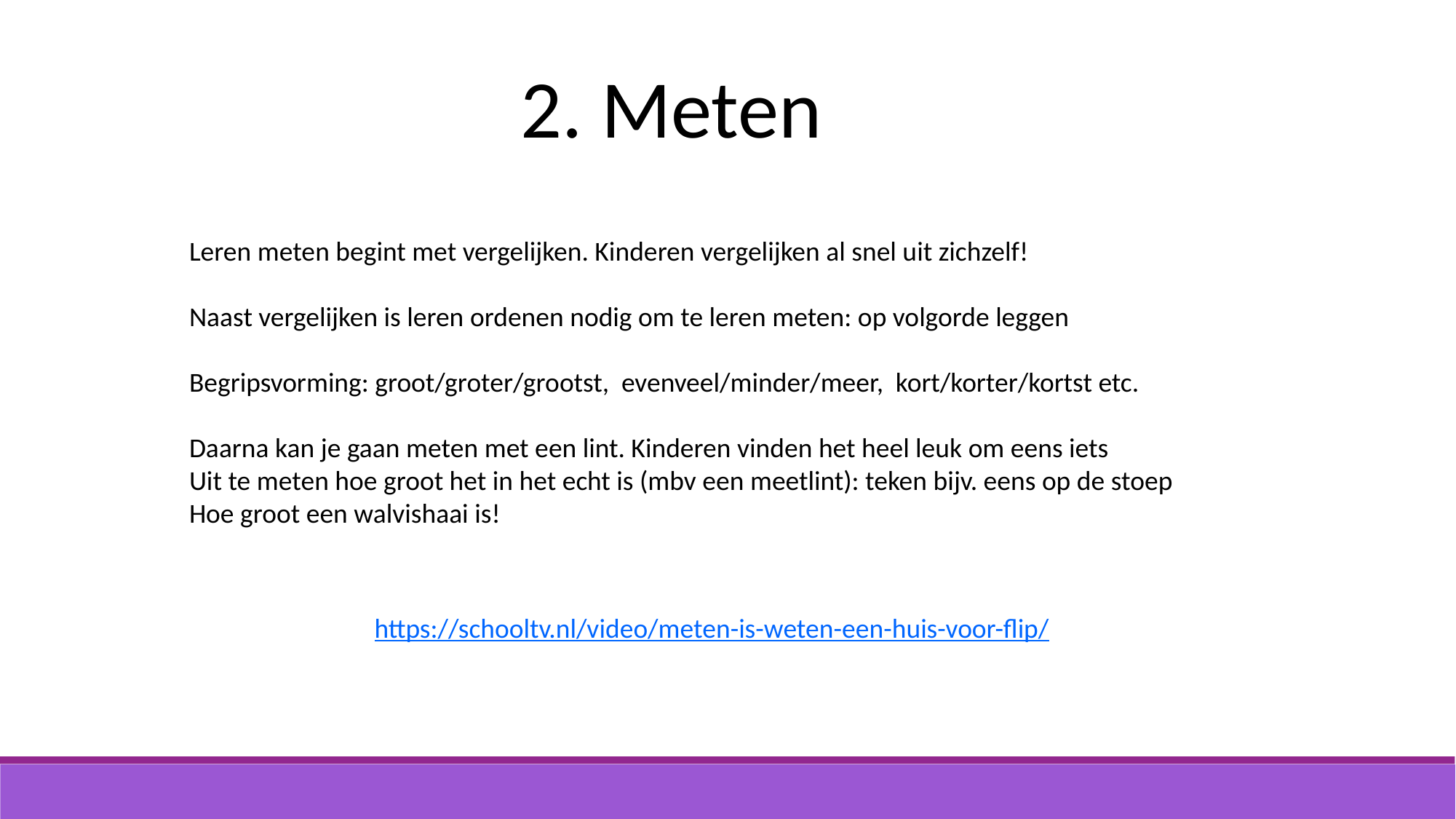

2. Meten
Leren meten begint met vergelijken. Kinderen vergelijken al snel uit zichzelf!

Naast vergelijken is leren ordenen nodig om te leren meten: op volgorde leggen

Begripsvorming: groot/groter/grootst,  evenveel/minder/meer,  kort/korter/kortst etc.

Daarna kan je gaan meten met een lint. Kinderen vinden het heel leuk om eens iets
Uit te meten hoe groot het in het echt is (mbv een meetlint): teken bijv. eens op de stoep
Hoe groot een walvishaai is!
https://schooltv.nl/video/meten-is-weten-een-huis-voor-flip/